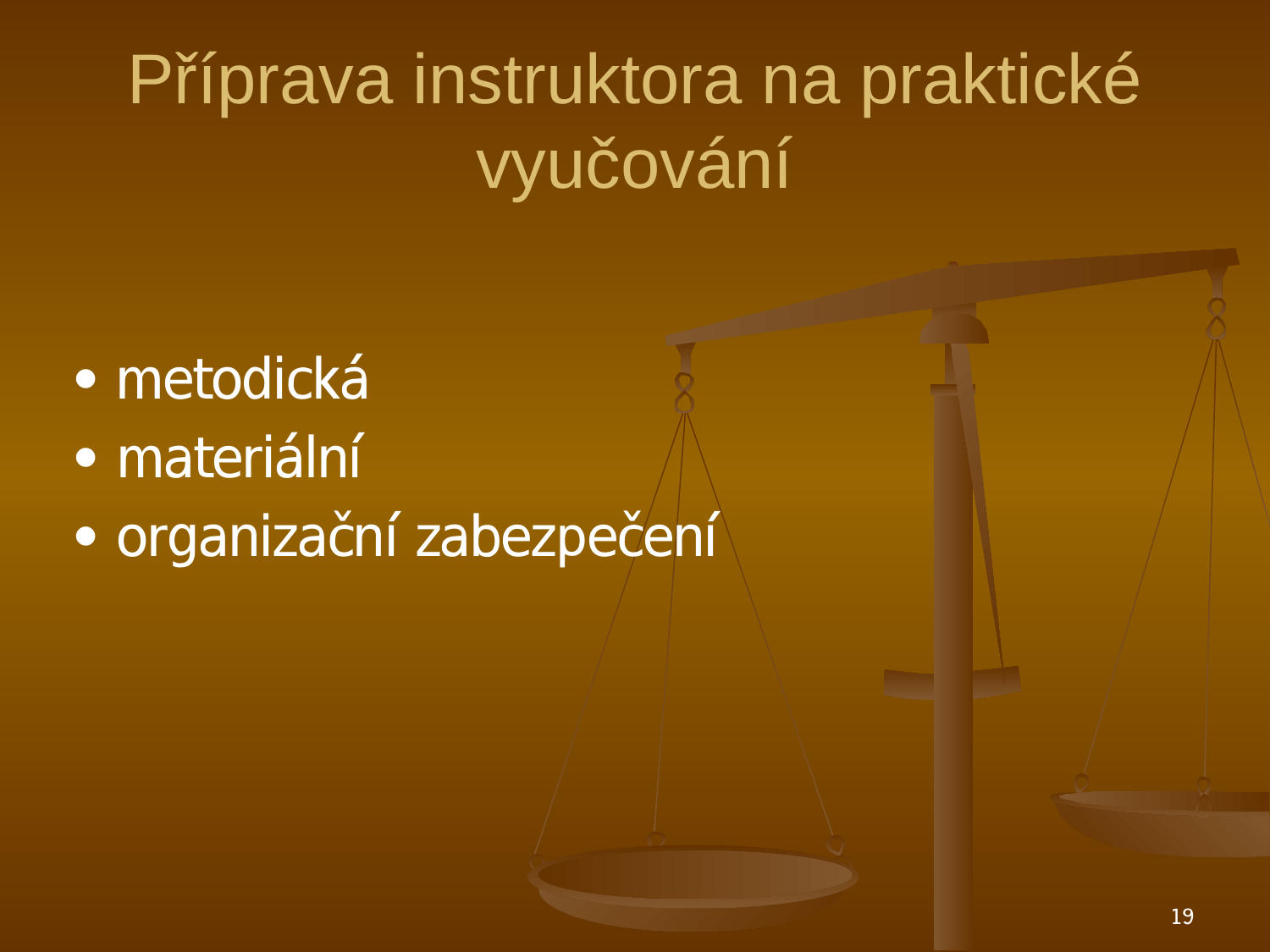

# Příprava instruktora na praktické vyučování
• metodická
• materiální
• organizační zabezpečení
19